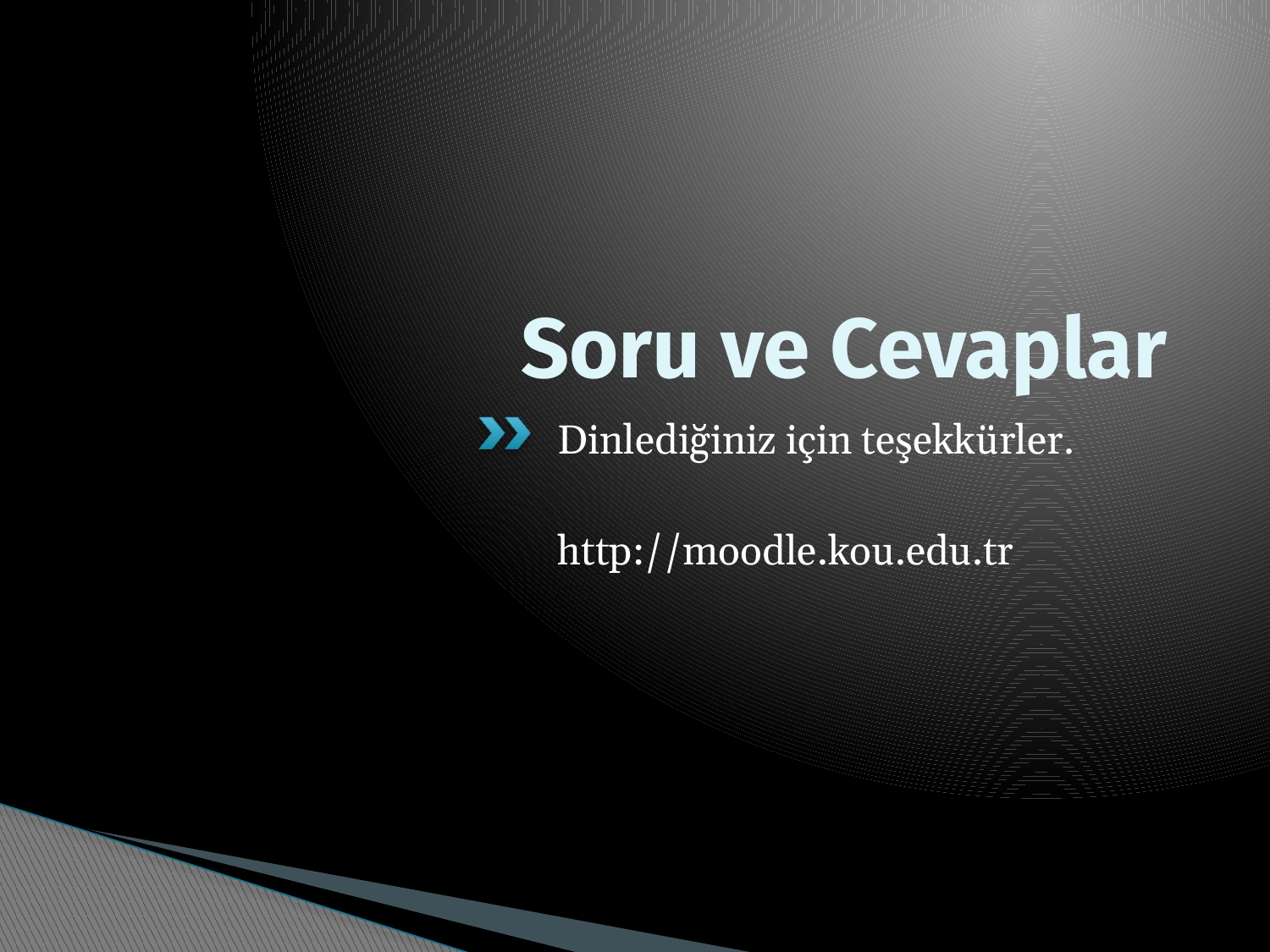

# Soru ve Cevaplar
Dinlediğiniz için teşekkürler.

http://moodle.kou.edu.tr